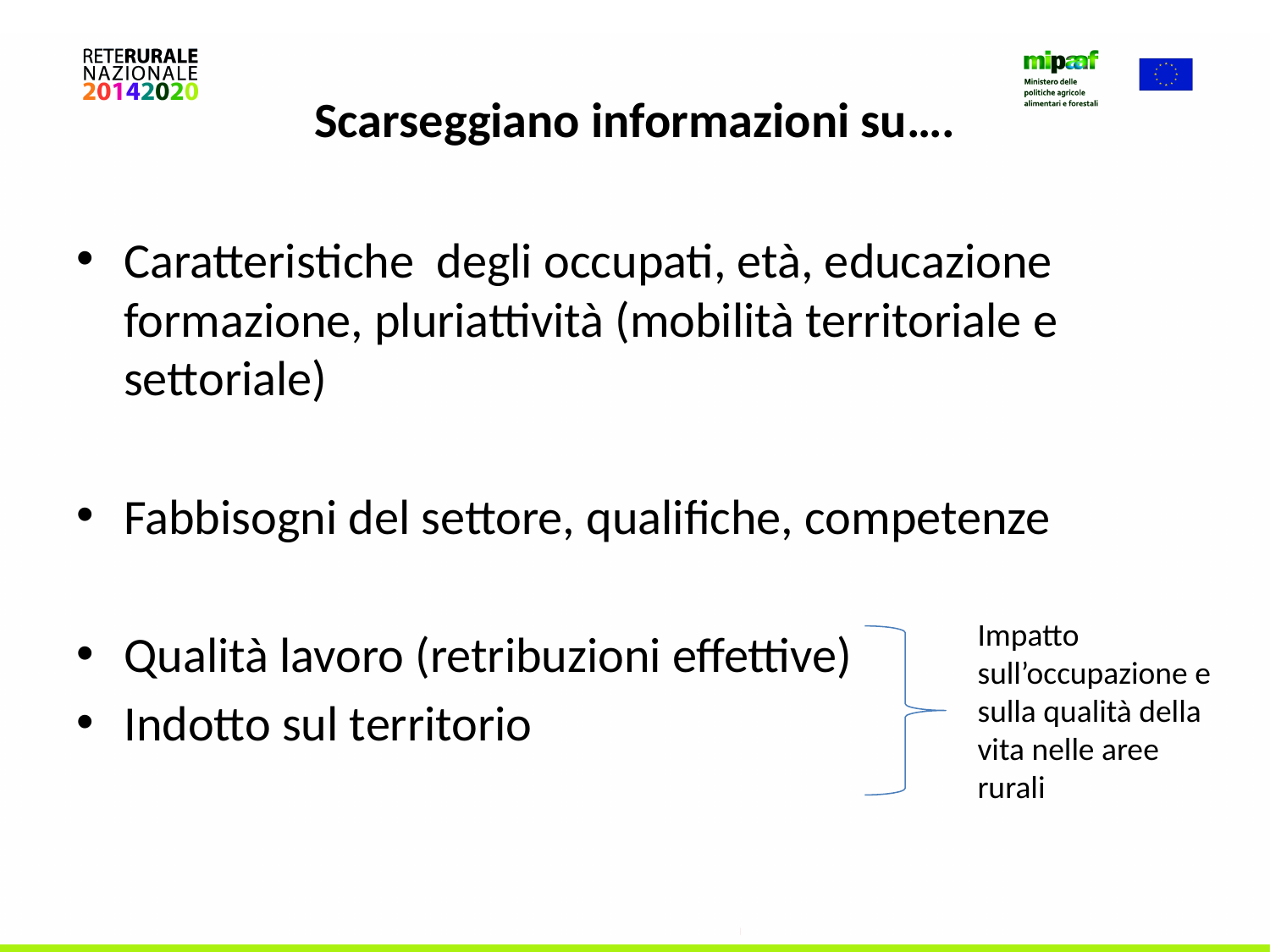

# Scarseggiano informazioni su….
Caratteristiche  degli occupati, età, educazione formazione, pluriattività (mobilità territoriale e settoriale)

Fabbisogni del settore, qualifiche, competenze

Qualità lavoro (retribuzioni effettive)
Indotto sul territorio

Impatto sull’occupazione e sulla qualità della vita nelle aree rurali